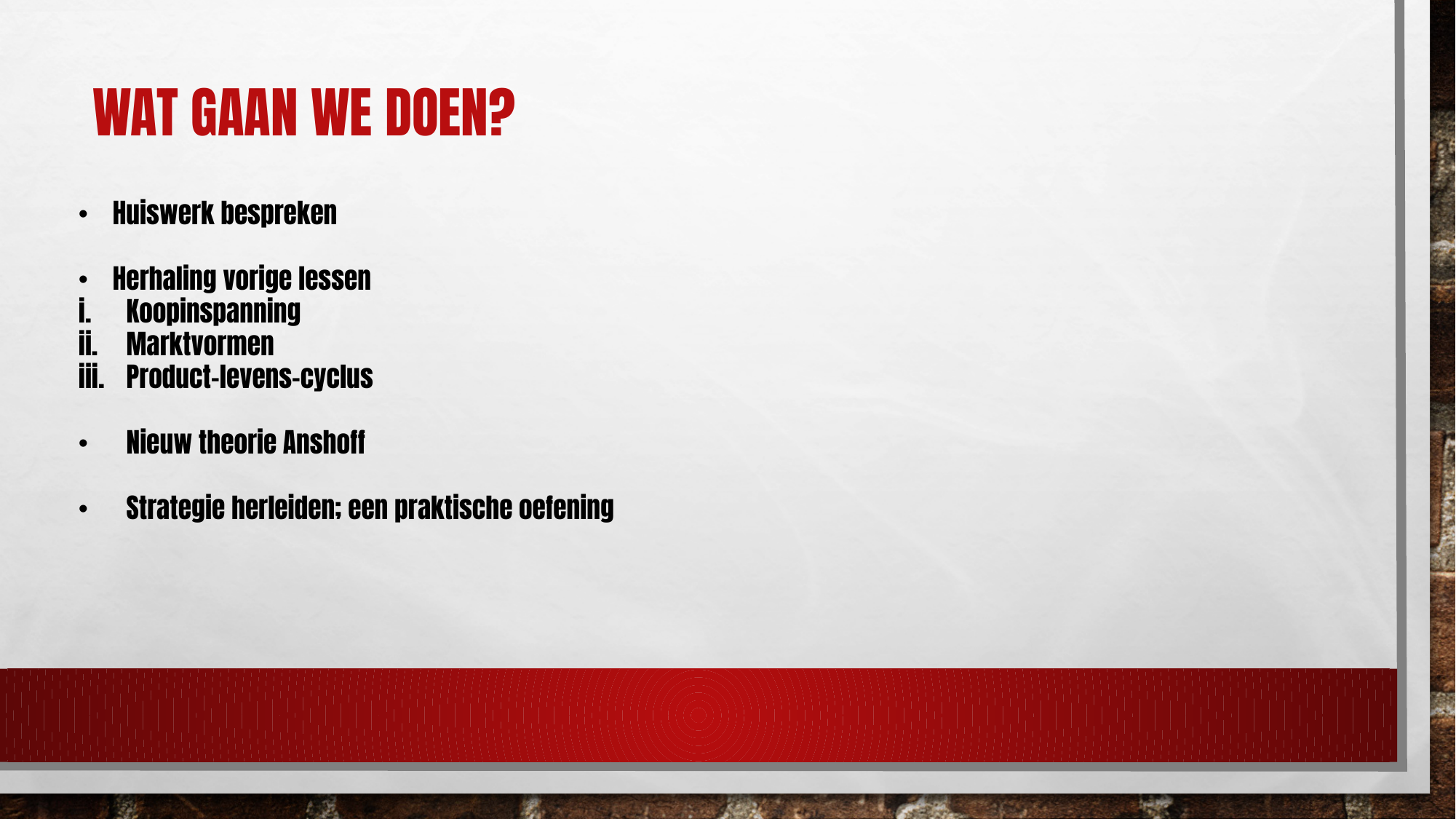

# Wat gaan we doen?
Huiswerk bespreken

Herhaling vorige lessen
Koopinspanning
Marktvormen
Product-levens-cyclus

Nieuw theorie Anshoff

Strategie herleiden; een praktische oefening